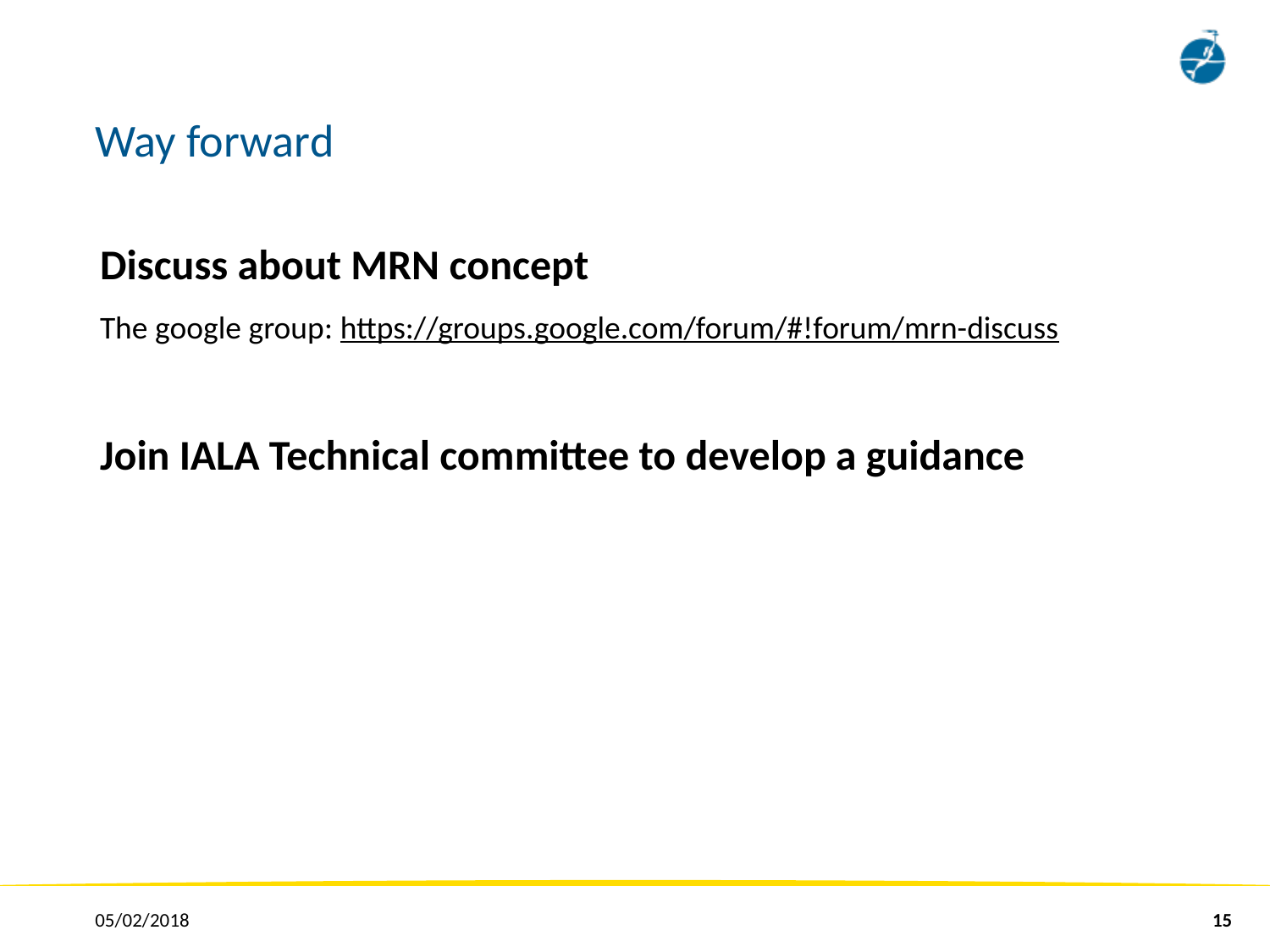

# Way forward
Discuss about MRN concept
The google group: https://groups.google.com/forum/#!forum/mrn-discuss

Join IALA Technical committee to develop a guidance
05/02/2018
15